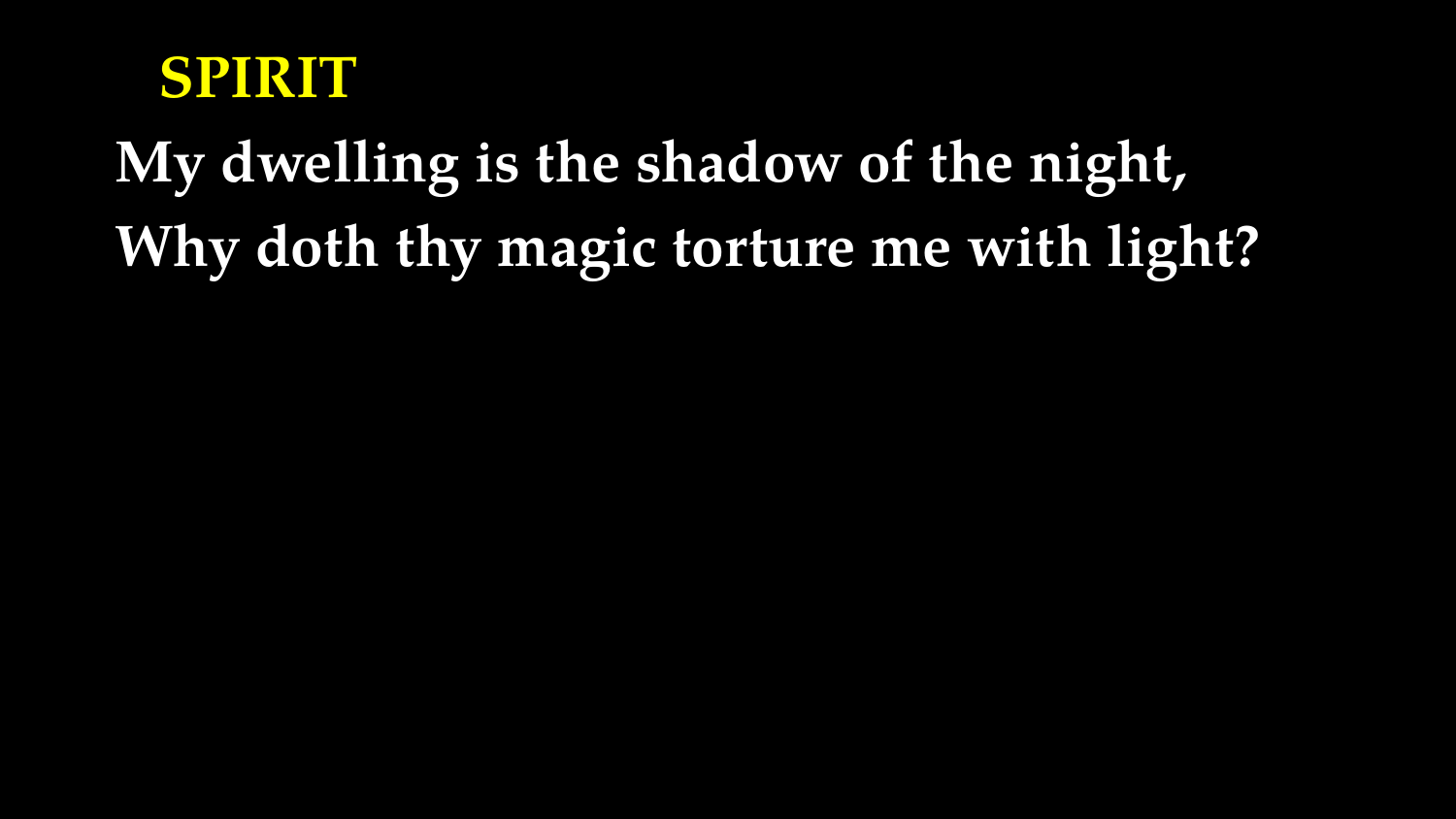

# SPIRIT My dwelling is the shadow of the night, Why doth thy magic torture me with light?